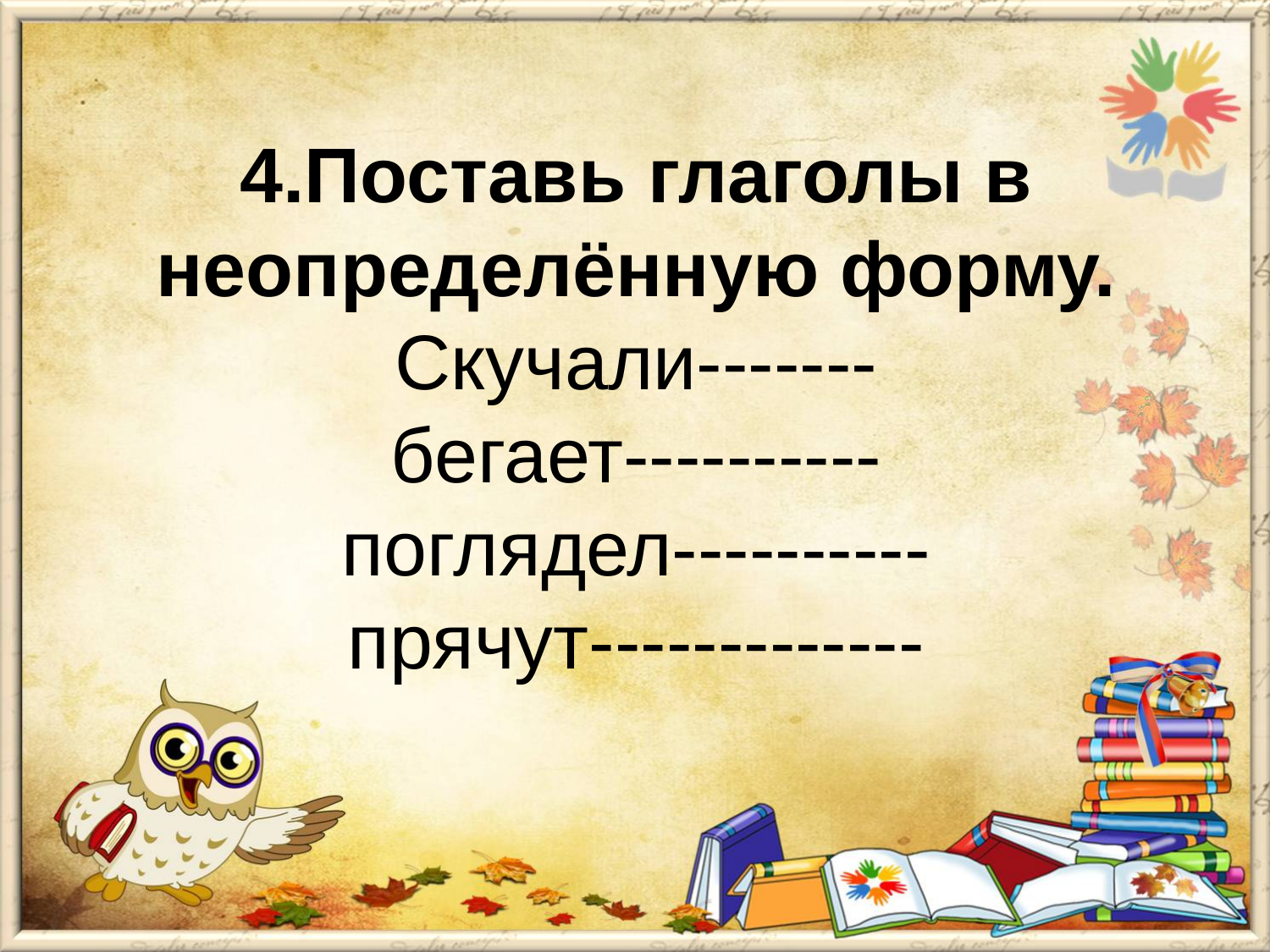

# 4.Поставь глаголы в неопределённую форму. Скучали------- бегает---------- поглядел---------- прячут-------------